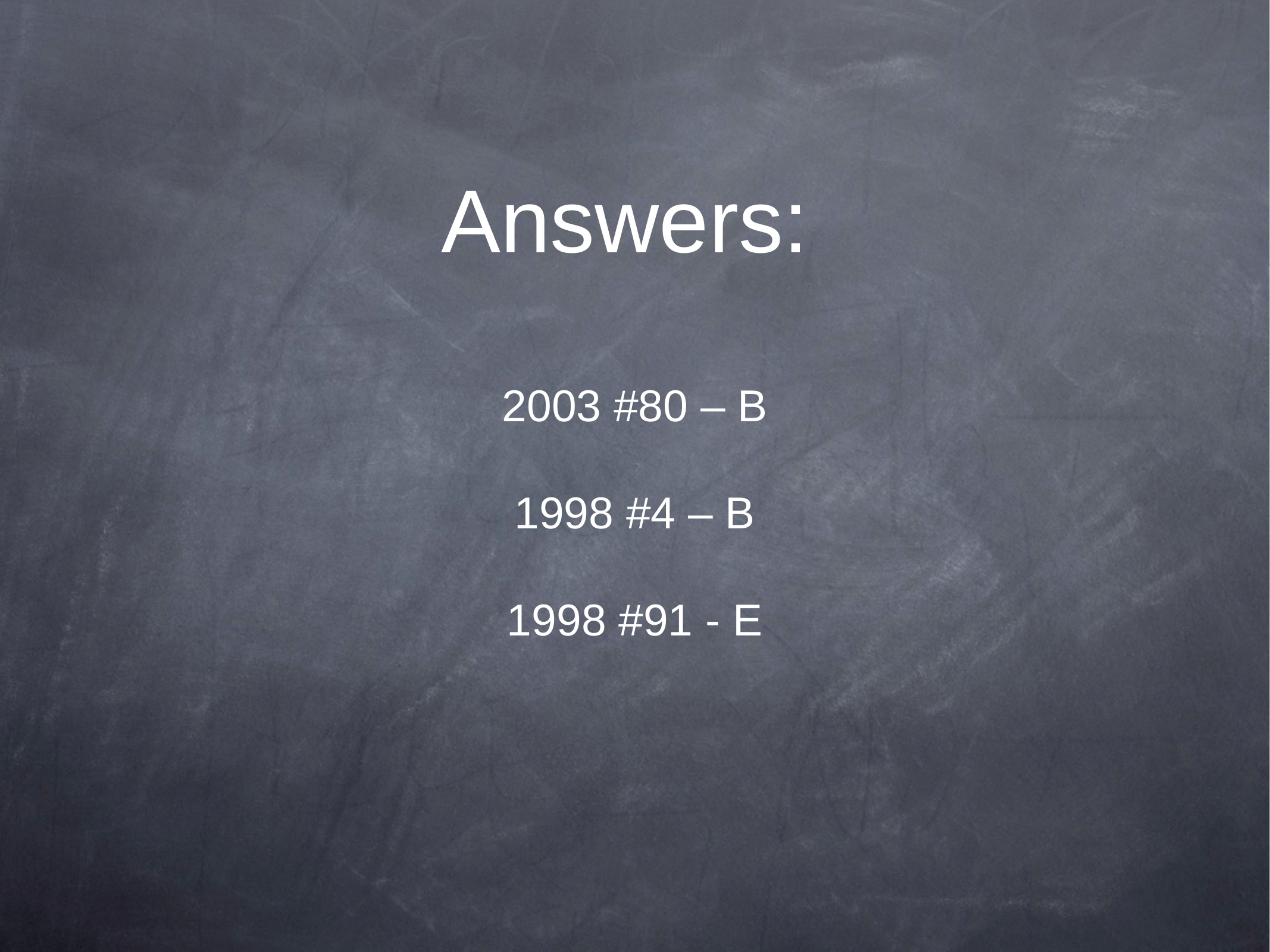

# Answers:
2003 #80 – B

1998 #4 – B

1998 #91 - E